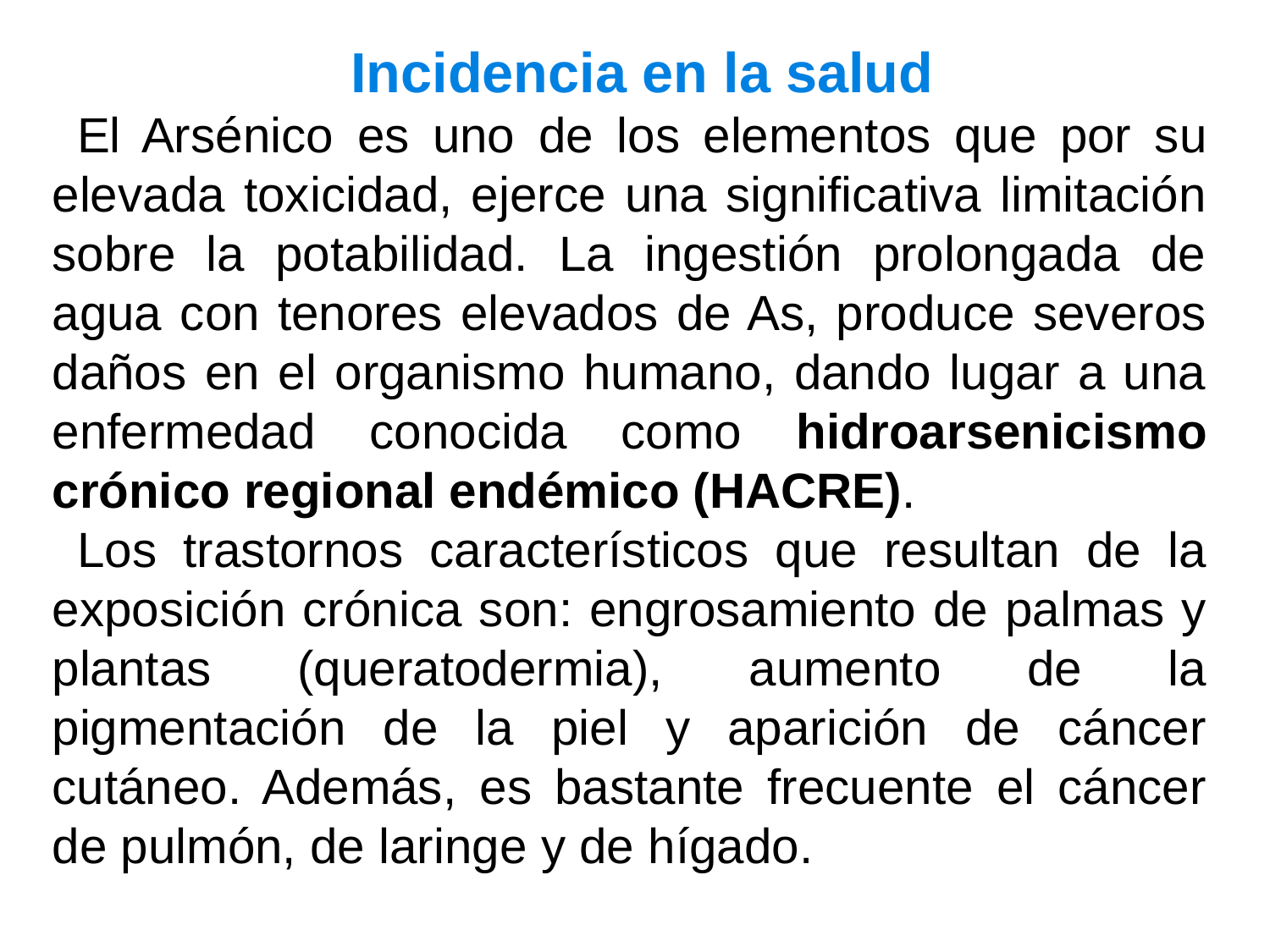

Incidencia en la salud
El Arsénico es uno de los elementos que por su elevada toxicidad, ejerce una significativa limitación sobre la potabilidad. La ingestión prolongada de agua con tenores elevados de As, produce severos daños en el organismo humano, dando lugar a una enfermedad conocida como hidroarsenicismo crónico regional endémico (HACRE).
Los trastornos característicos que resultan de la exposición crónica son: engrosamiento de palmas y plantas (queratodermia), aumento de la pigmentación de la piel y aparición de cáncer cutáneo. Además, es bastante frecuente el cáncer de pulmón, de laringe y de hígado.